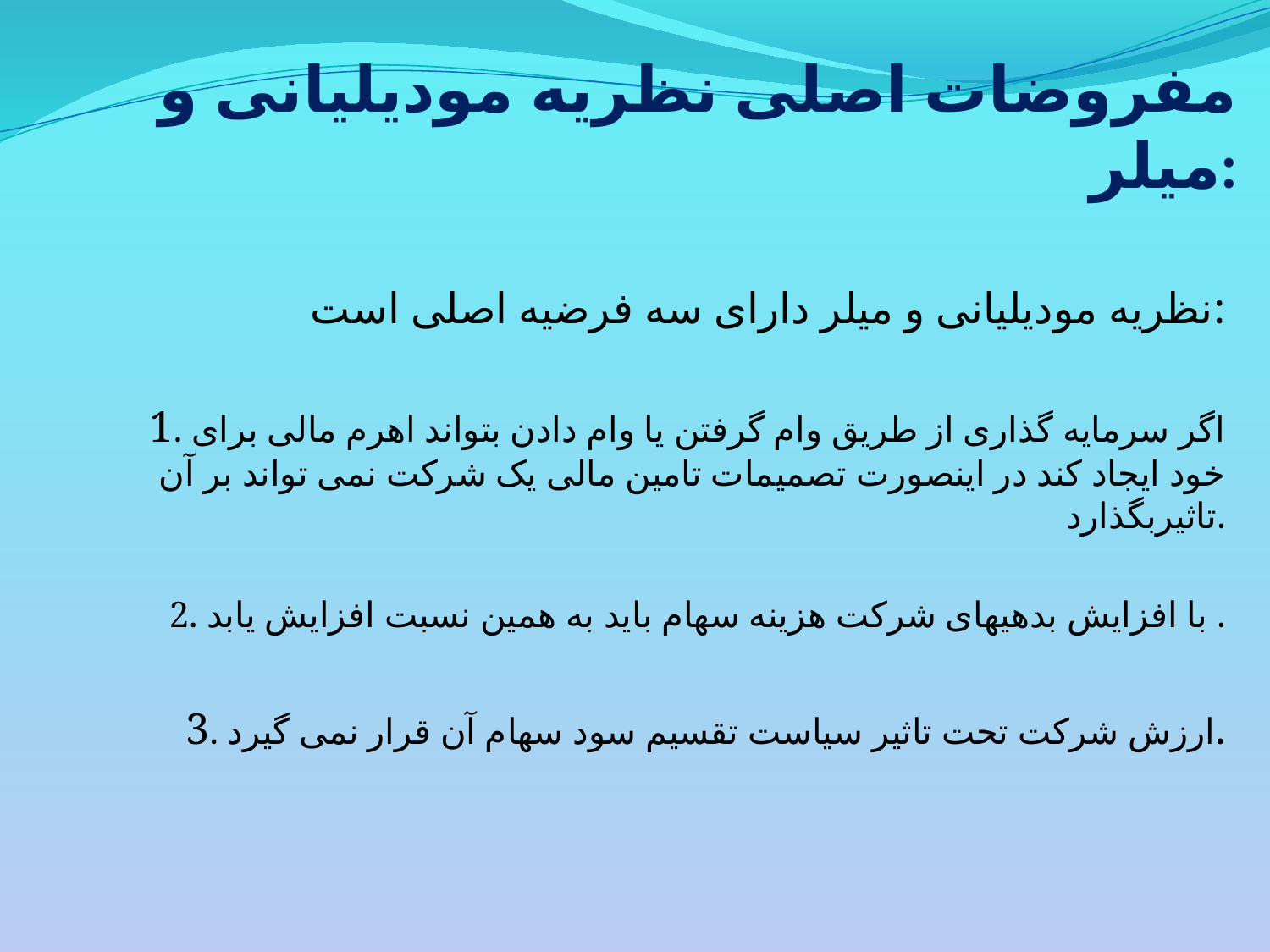

# مفروضات اصلی نظريه موديليانی و ميلر:
نظریه مودیلیانی و میلر دارای سه فرضیه اصلی است:

1. اگر سرمایه گذاری از طریق وام گرفتن یا وام دادن بتواند اهرم مالی برای خود ایجاد کند در اینصورت تصمیمات تامین مالی یک شرکت نمی تواند بر آن تاثیربگذارد.

2. با افزایش بدهیهای شرکت هزینه سهام باید به همین نسبت افزایش یابد .

3. ارزش شرکت تحت تاثیر سیاست تقسیم سود سهام آن قرار نمی گیرد.